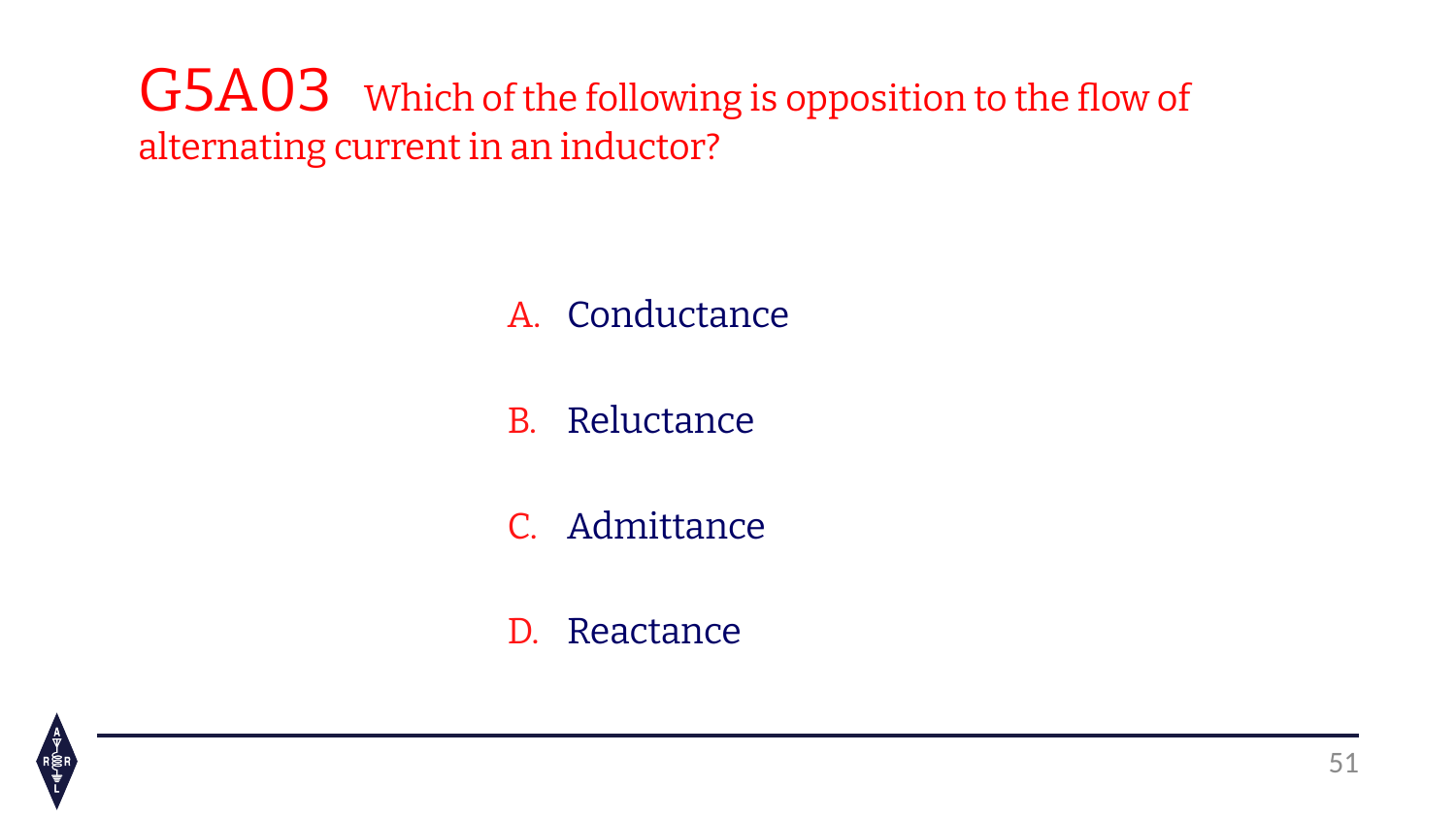

G5A03 	 Which of the following is opposition to the flow of alternating current in an inductor?
Conductance

Reluctance

Admittance

Reactance
51